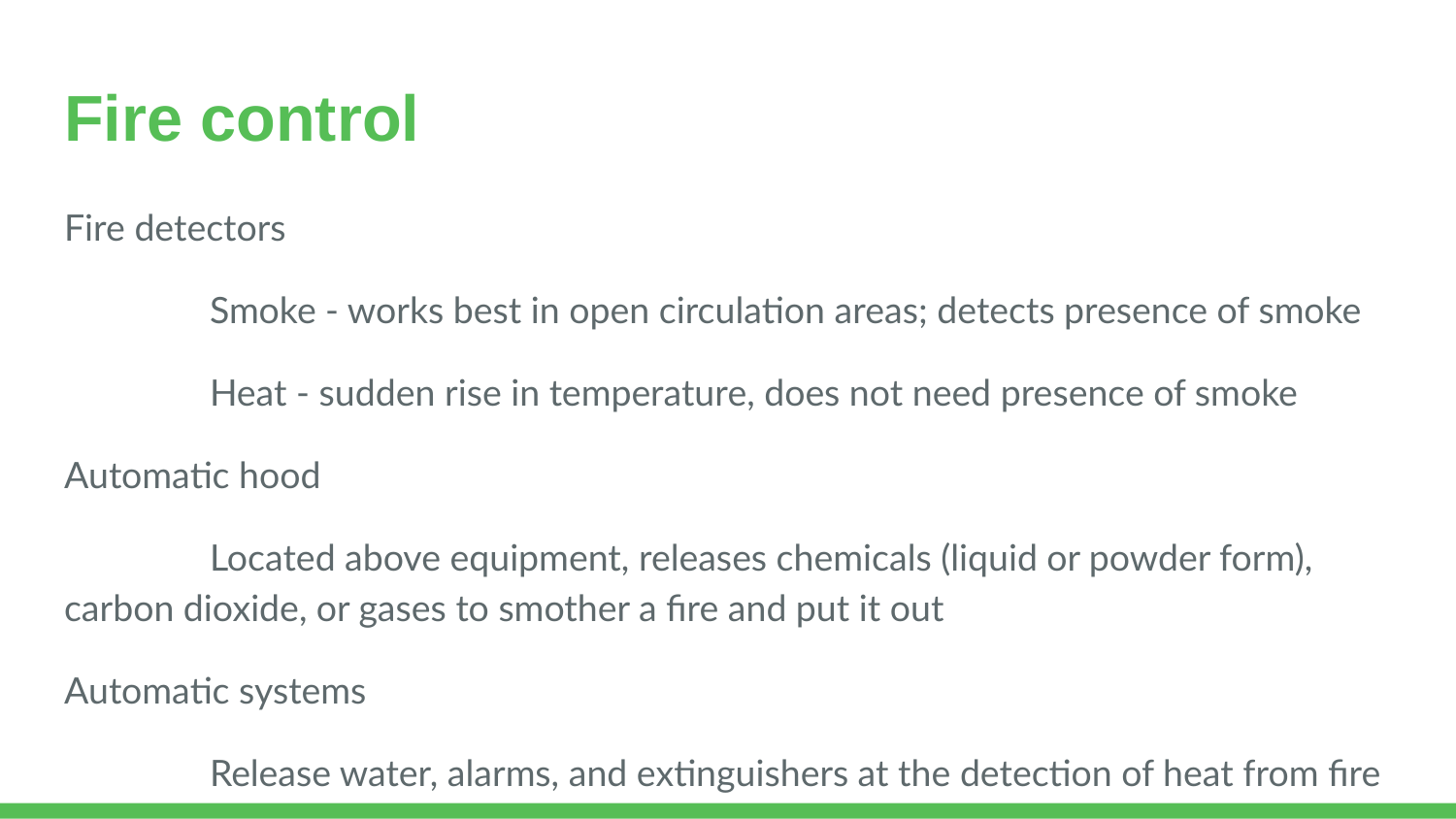

# Fire control
Fire detectors
	Smoke - works best in open circulation areas; detects presence of smoke
	Heat - sudden rise in temperature, does not need presence of smoke
Automatic hood
	Located above equipment, releases chemicals (liquid or powder form), carbon dioxide, or gases to smother a fire and put it out
Automatic systems
	Release water, alarms, and extinguishers at the detection of heat from fire